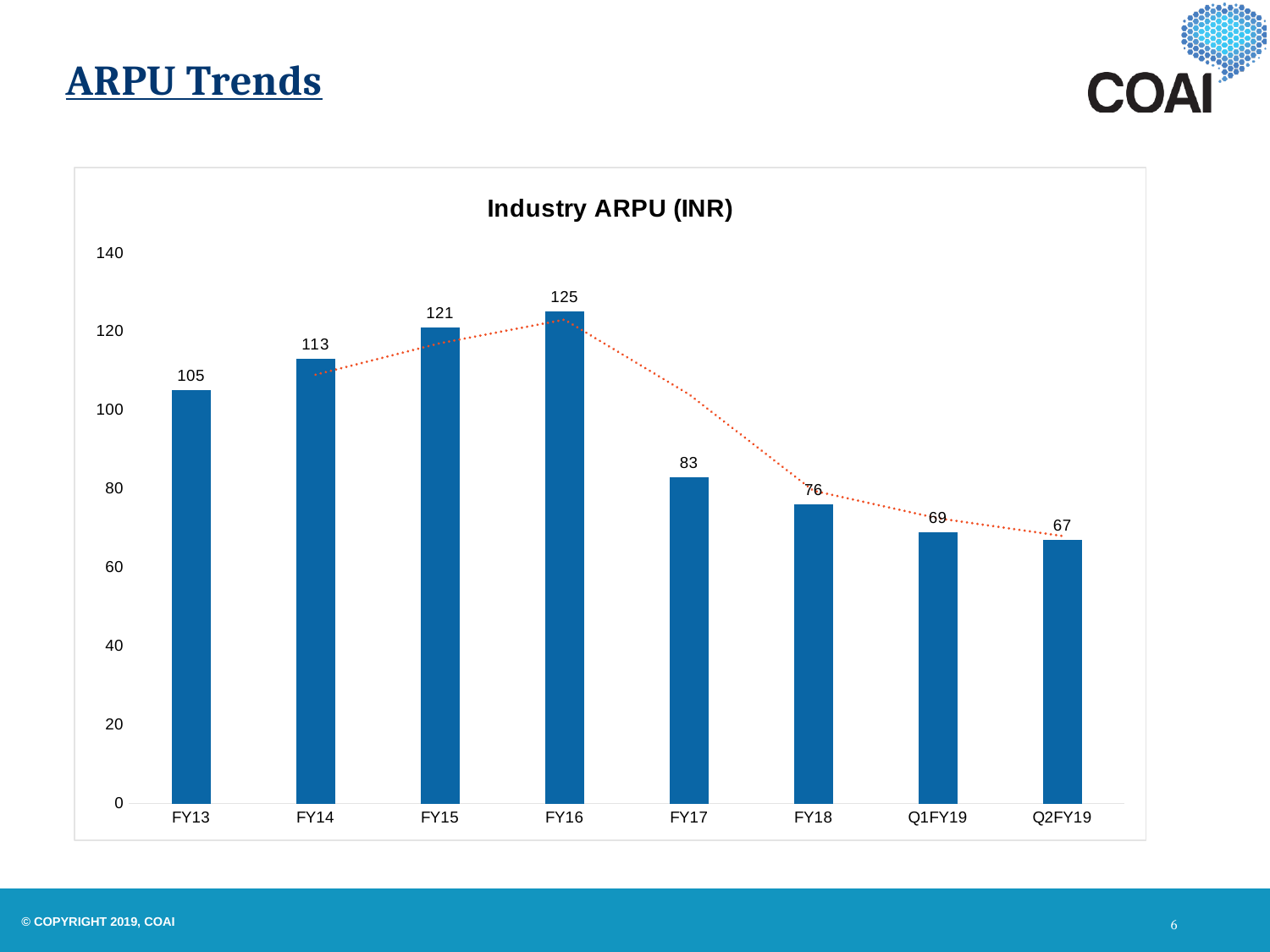

# ARPU Trends

### Chart: Industry ARPU (INR)

| Category | Industry ARPU |
|---|---|
| FY13 | 105.0 |
| FY14 | 113.0 |
| FY15 | 121.0 |
| FY16 | 125.0 |
| FY17 | 83.0 |
| FY18 | 76.0 |
| Q1FY19 | 69.0 |
| Q2FY19 | 67.0 |